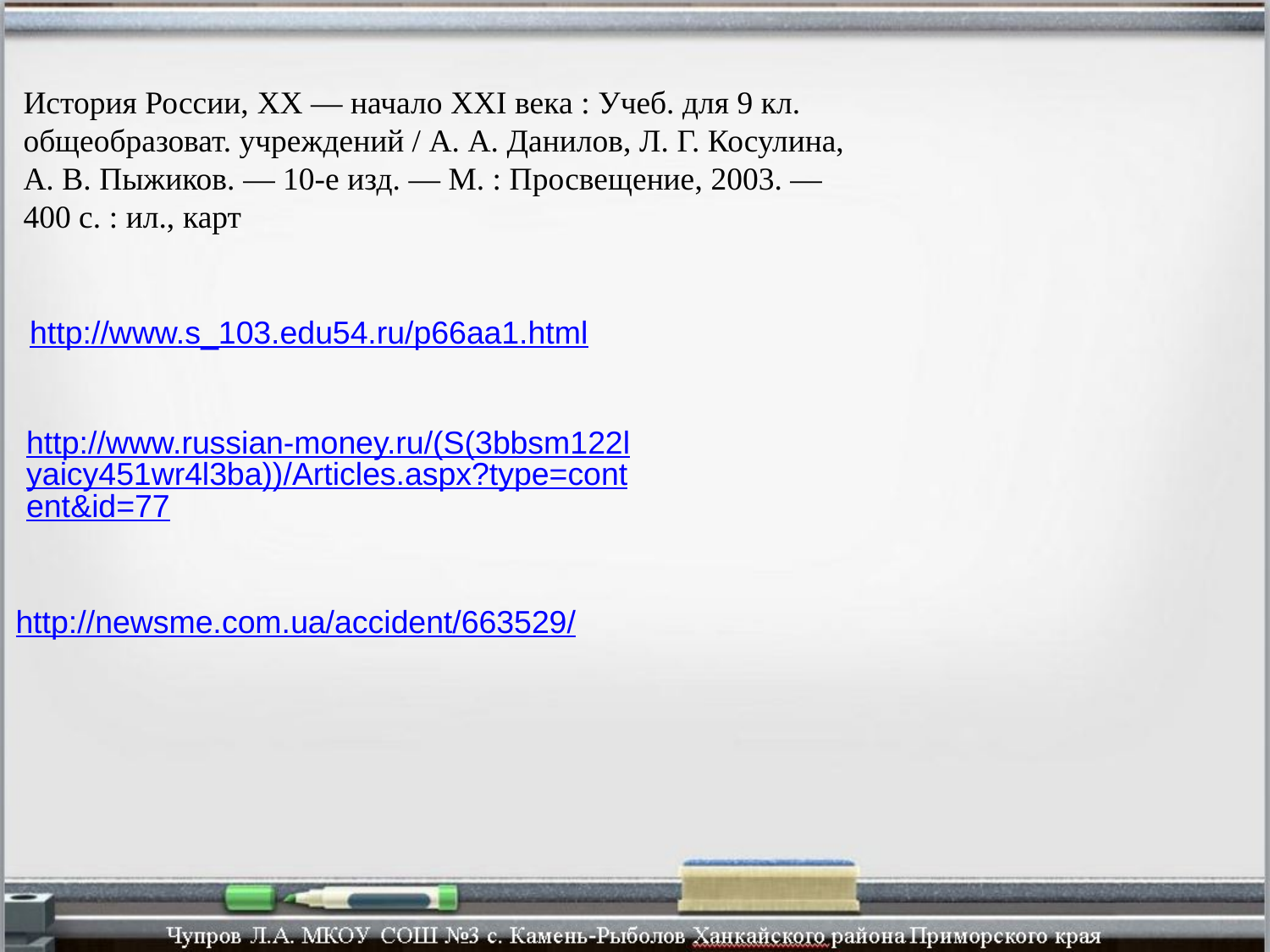

История России, XX — начало XXI века : Учеб. для 9 кл. общеобразоват. учреждений / А. А. Данилов, Л. Г. Косулина, А. В. Пыжиков. — 10-е изд. — М. : Просвещение, 2003. —  400 с. : ил., карт
http://www.s_103.edu54.ru/p66aa1.html
http://www.russian-money.ru/(S(3bbsm122lyaicy451wr4l3ba))/Articles.aspx?type=content&id=77
http://newsme.com.ua/accident/663529/